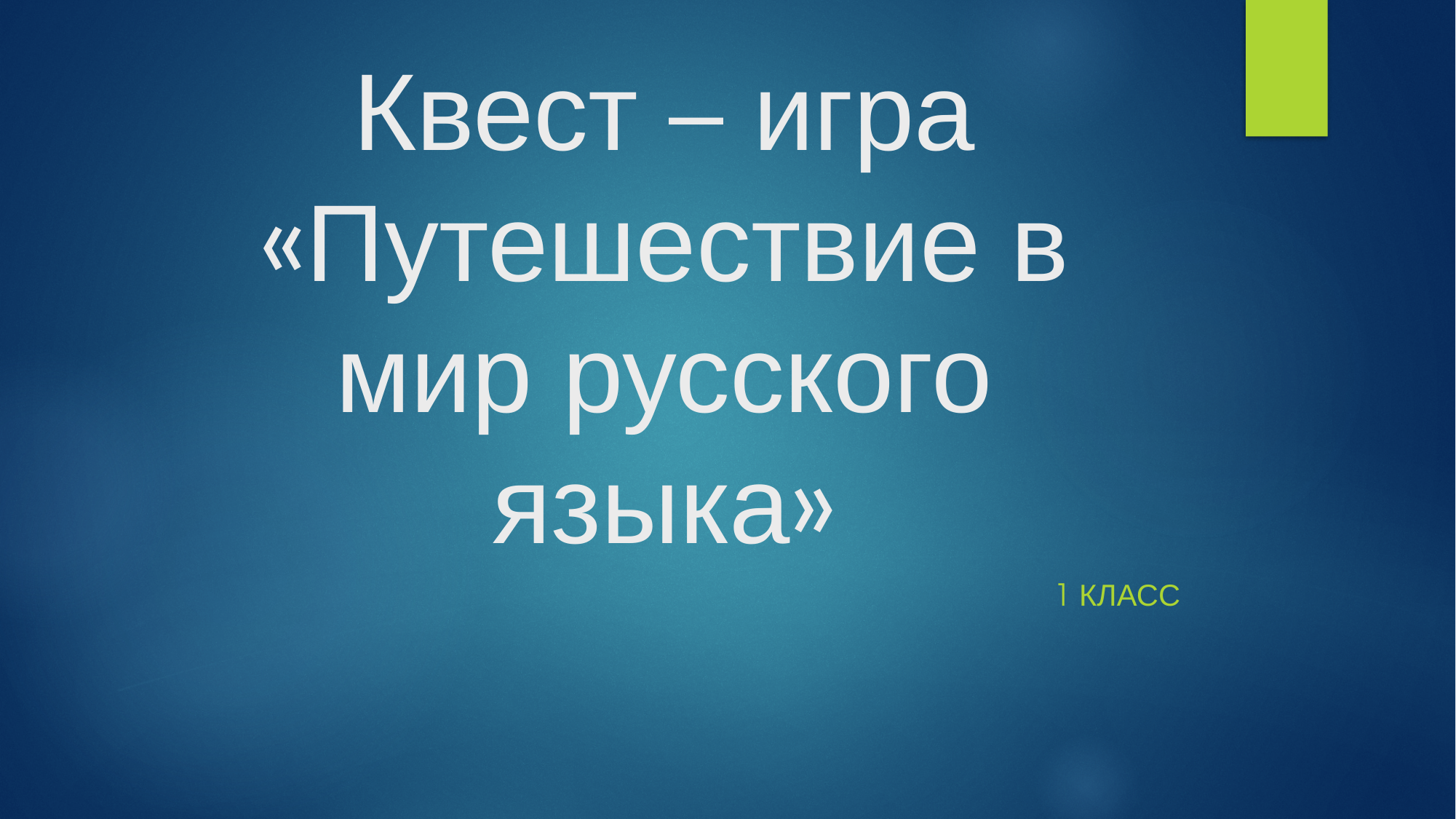

# Квест – игра «Путешествие в мир русского языка»
1 класс